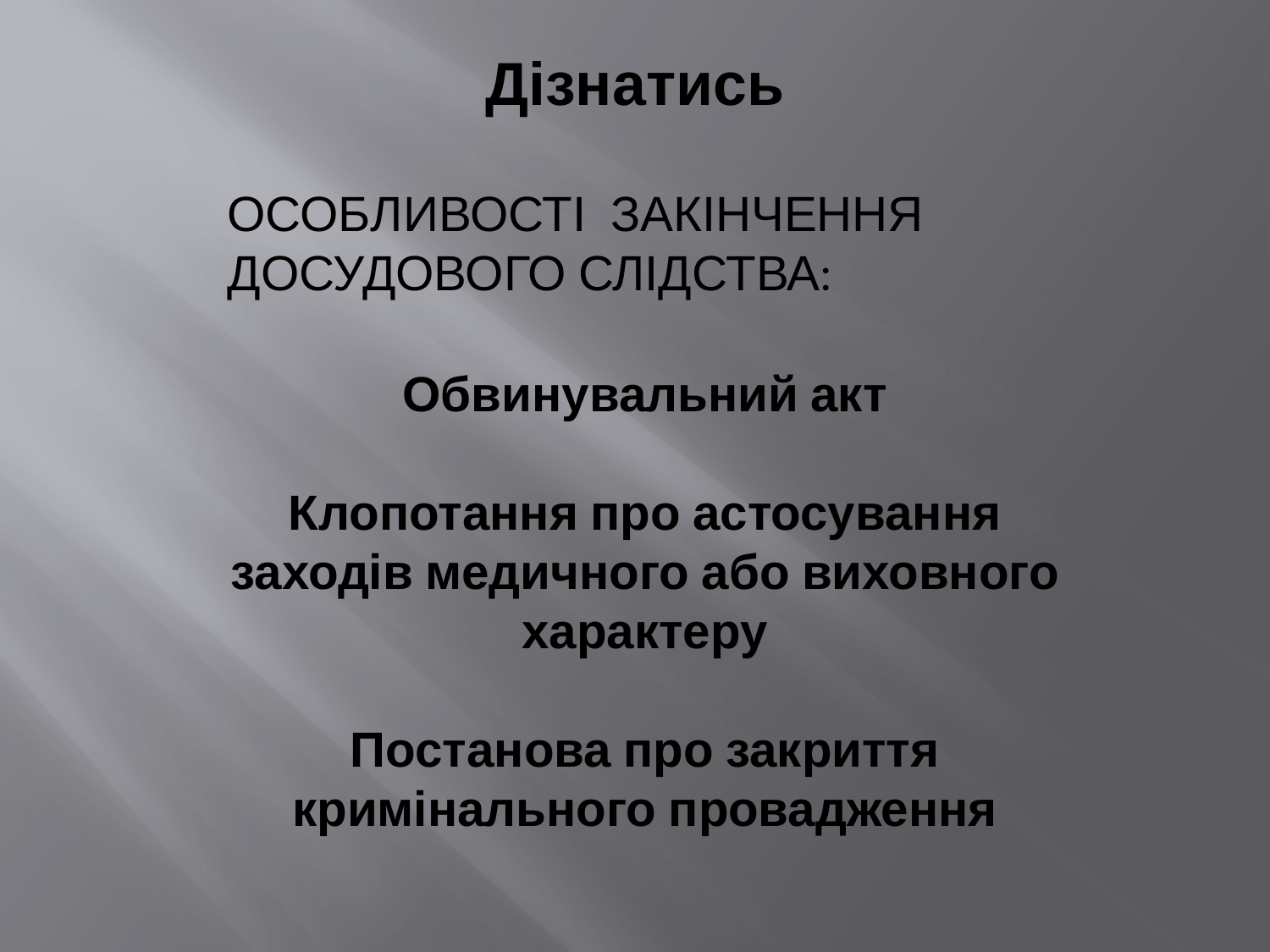

# Дізнатись
ОСОБЛИВОСТІ  ЗАКІНЧЕННЯ ДОСУДОВОГО СЛІДСТВА:

Обвинувальний акт

Клопотання про астосування заходів медичного або виховного характеру

Постанова про закриття кримінального провадження